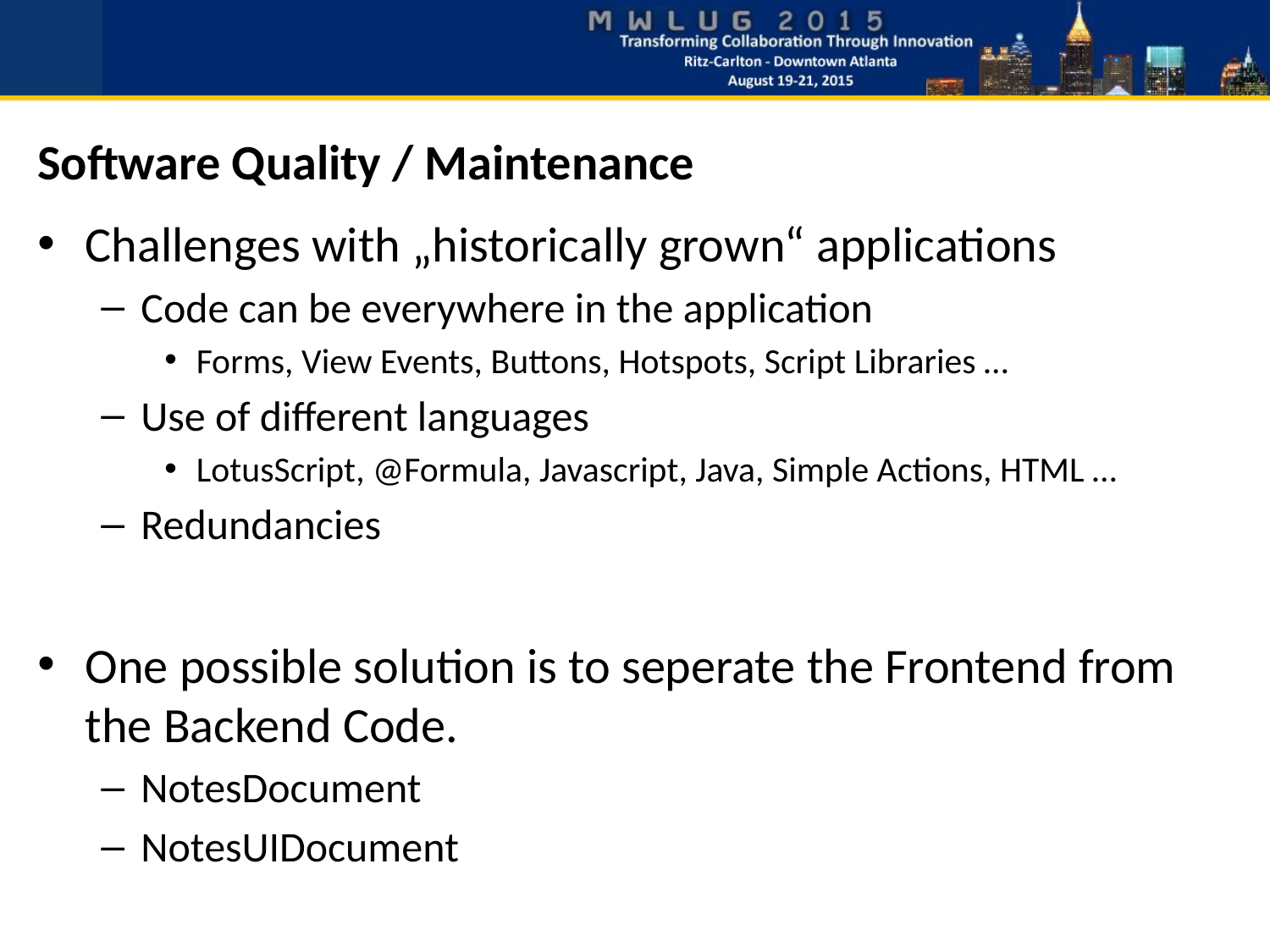

# Software Quality / Maintenance
Challenges with „historically grown“ applications
Code can be everywhere in the application
Forms, View Events, Buttons, Hotspots, Script Libraries …
Use of different languages
LotusScript, @Formula, Javascript, Java, Simple Actions, HTML …
Redundancies

One possible solution is to seperate the Frontend from the Backend Code.
NotesDocument
NotesUIDocument